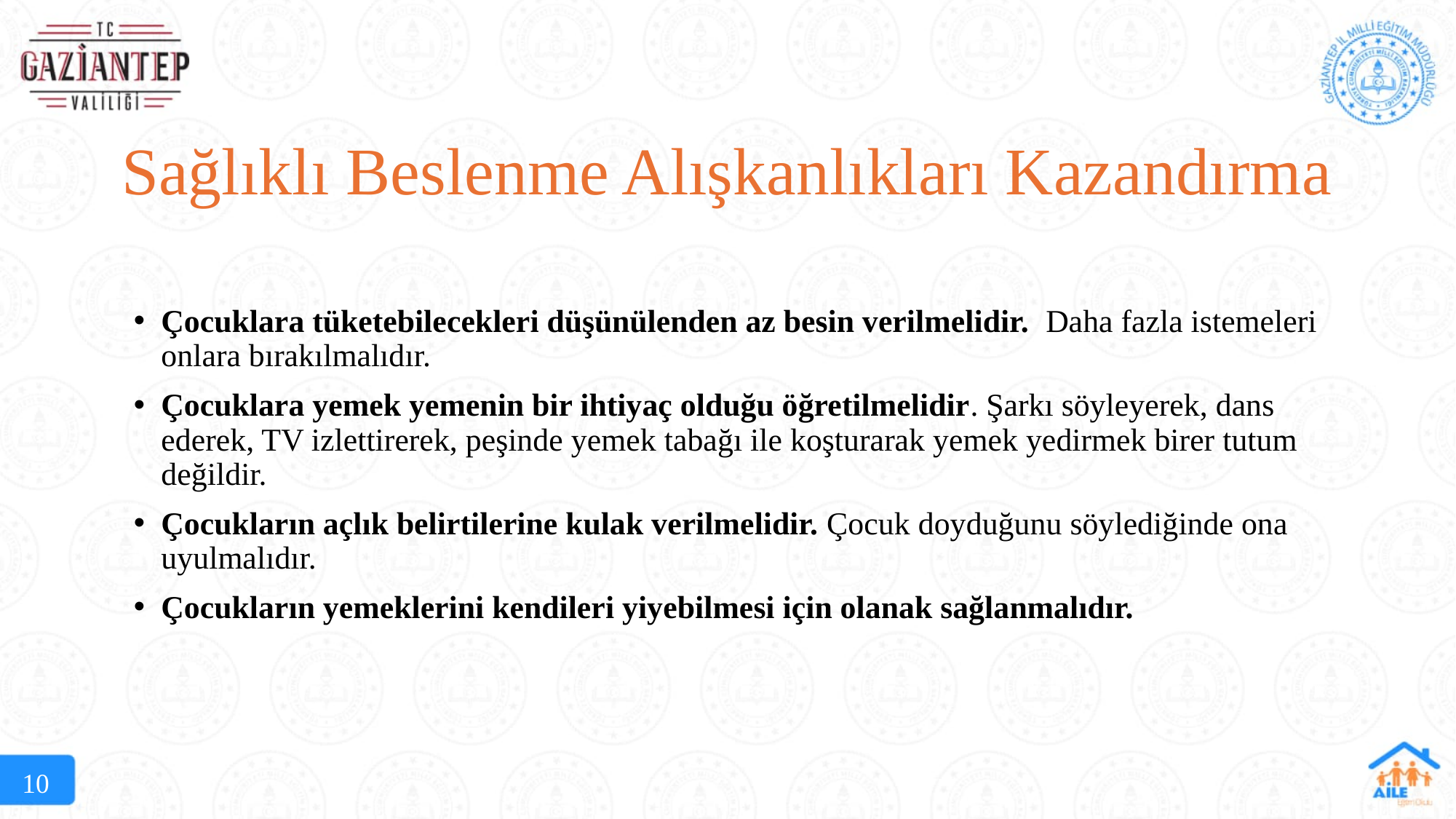

# Sağlıklı Beslenme Alışkanlıkları Kazandırma
Çocuklara tüketebilecekleri düşünülenden az besin verilmelidir.  Daha fazla istemeleri onlara bırakılmalıdır.
Çocuklara yemek yemenin bir ihtiyaç olduğu öğretilmelidir. Şarkı söyleyerek, dans ederek, TV izlettirerek, peşinde yemek tabağı ile koşturarak yemek yedirmek birer tutum değildir.
Çocukların açlık belirtilerine kulak verilmelidir. Çocuk doyduğunu söylediğinde ona uyulmalıdır.
Çocukların yemeklerini kendileri yiyebilmesi için olanak sağlanmalıdır.

10